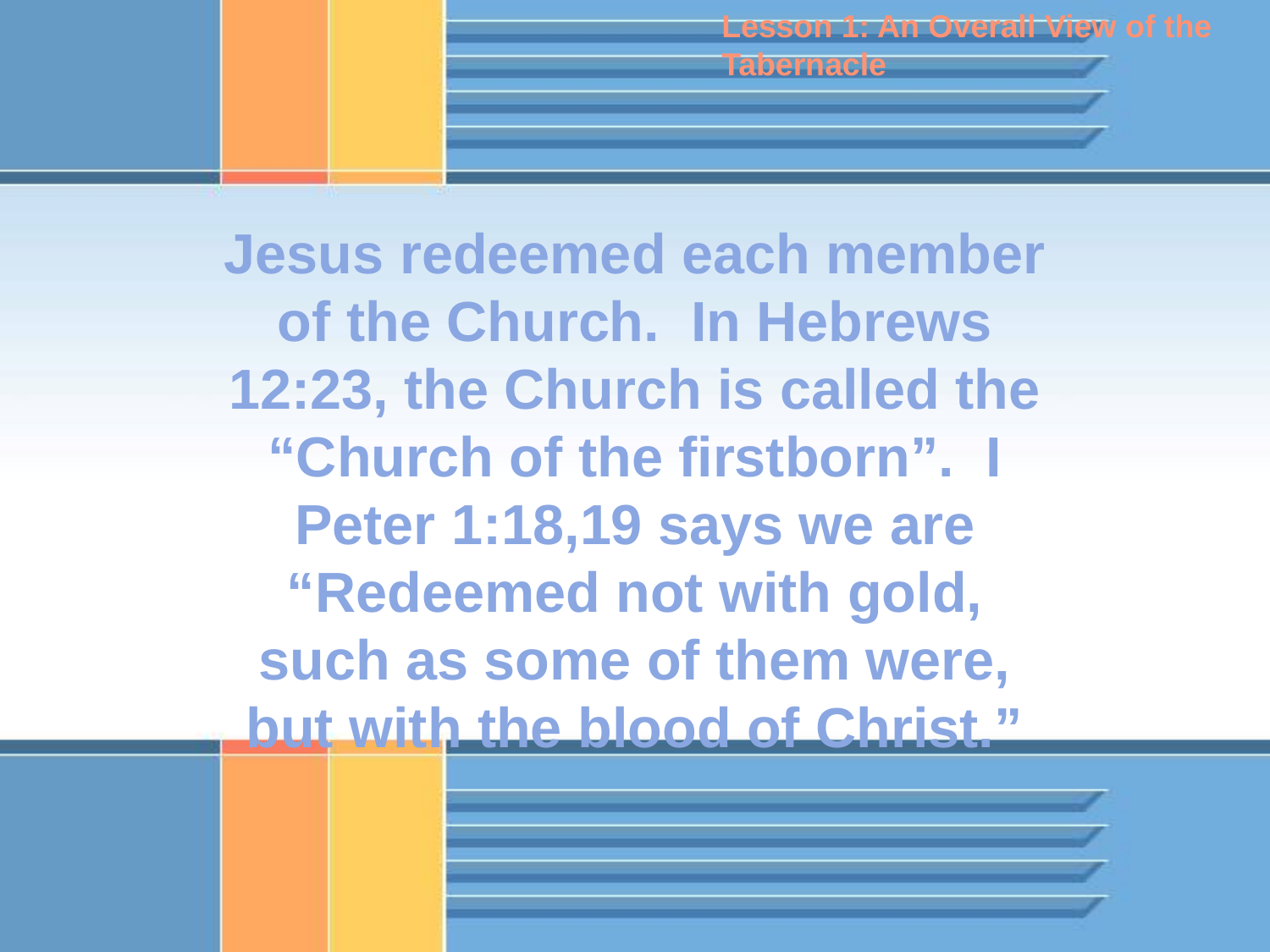

Lesson 1: An Overall View of the Tabernacle
Jesus redeemed each member of the Church.  In Hebrews 12:23, the Church is called the “Church of the firstborn”.  I Peter 1:18,19 says we are “Redeemed not with gold, such as some of them were, but with the blood of Christ.”